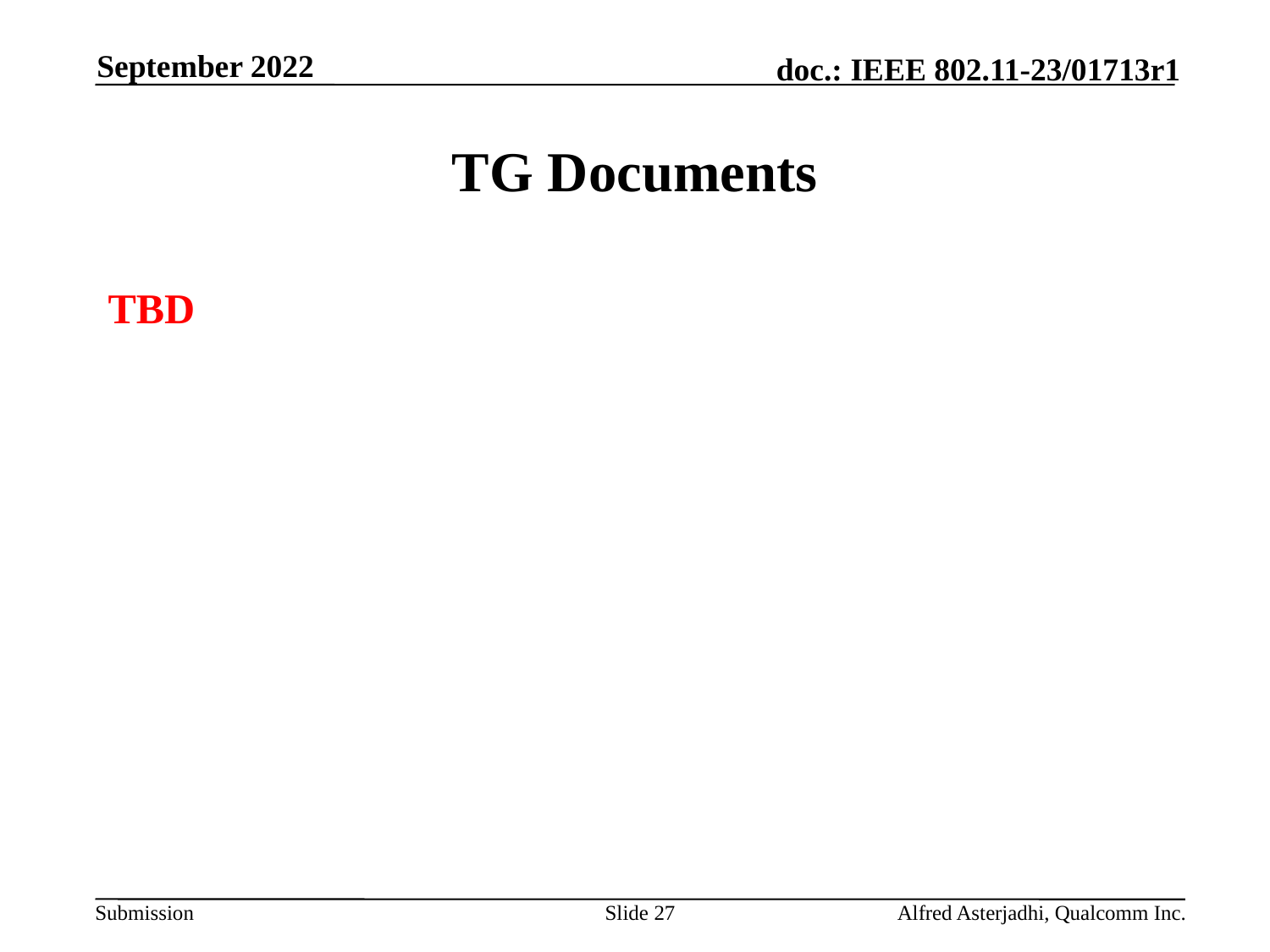

September 2022
# TG Documents
TBD
Slide 27
Alfred Asterjadhi, Qualcomm Inc.